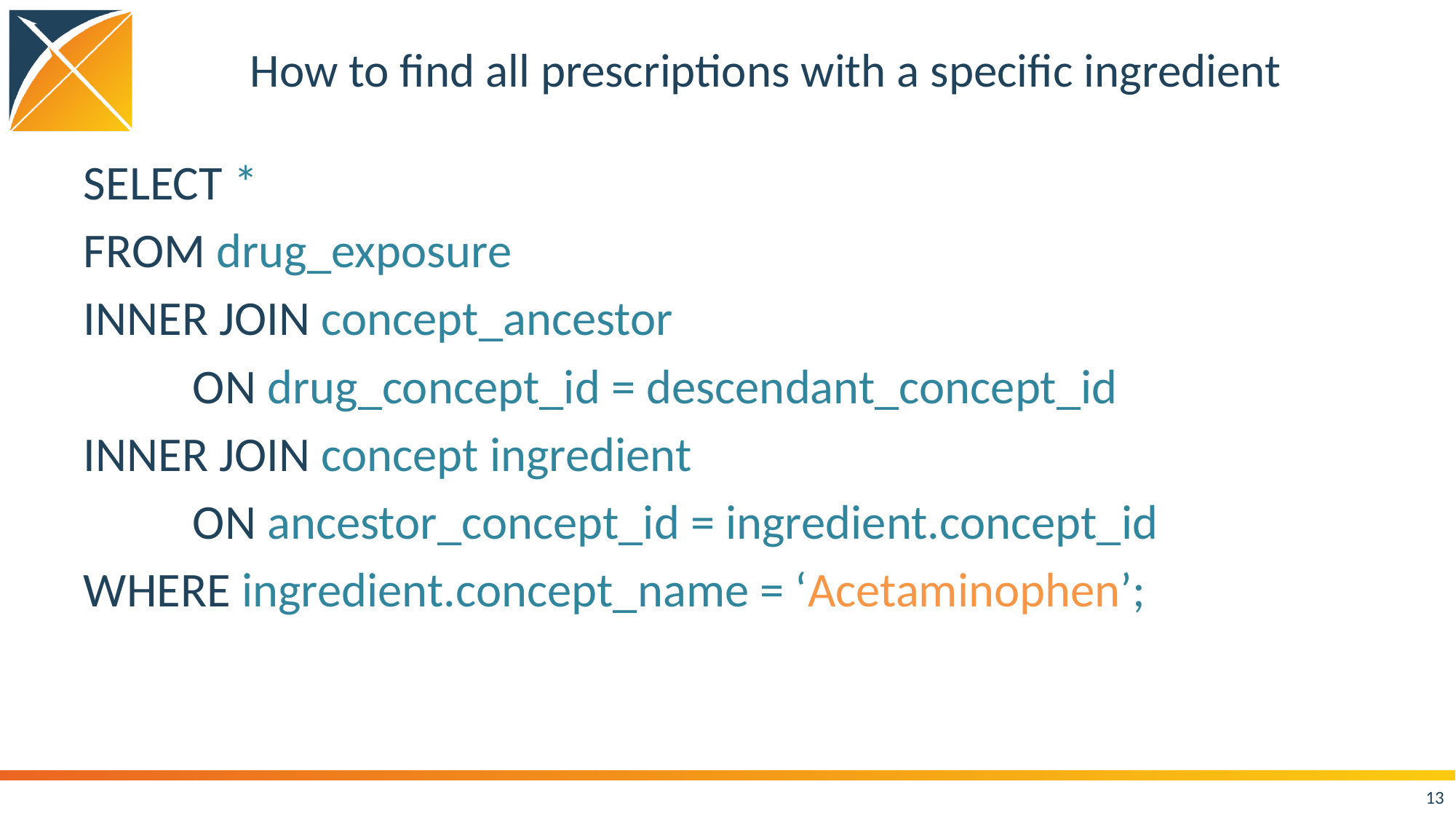

# How to find all prescriptions with a specific ingredient
SELECT *
FROM drug_exposure
INNER JOIN concept_ancestor
	ON drug_concept_id = descendant_concept_id
INNER JOIN concept ingredient
	ON ancestor_concept_id = ingredient.concept_id
WHERE ingredient.concept_name = ‘Acetaminophen’;
13